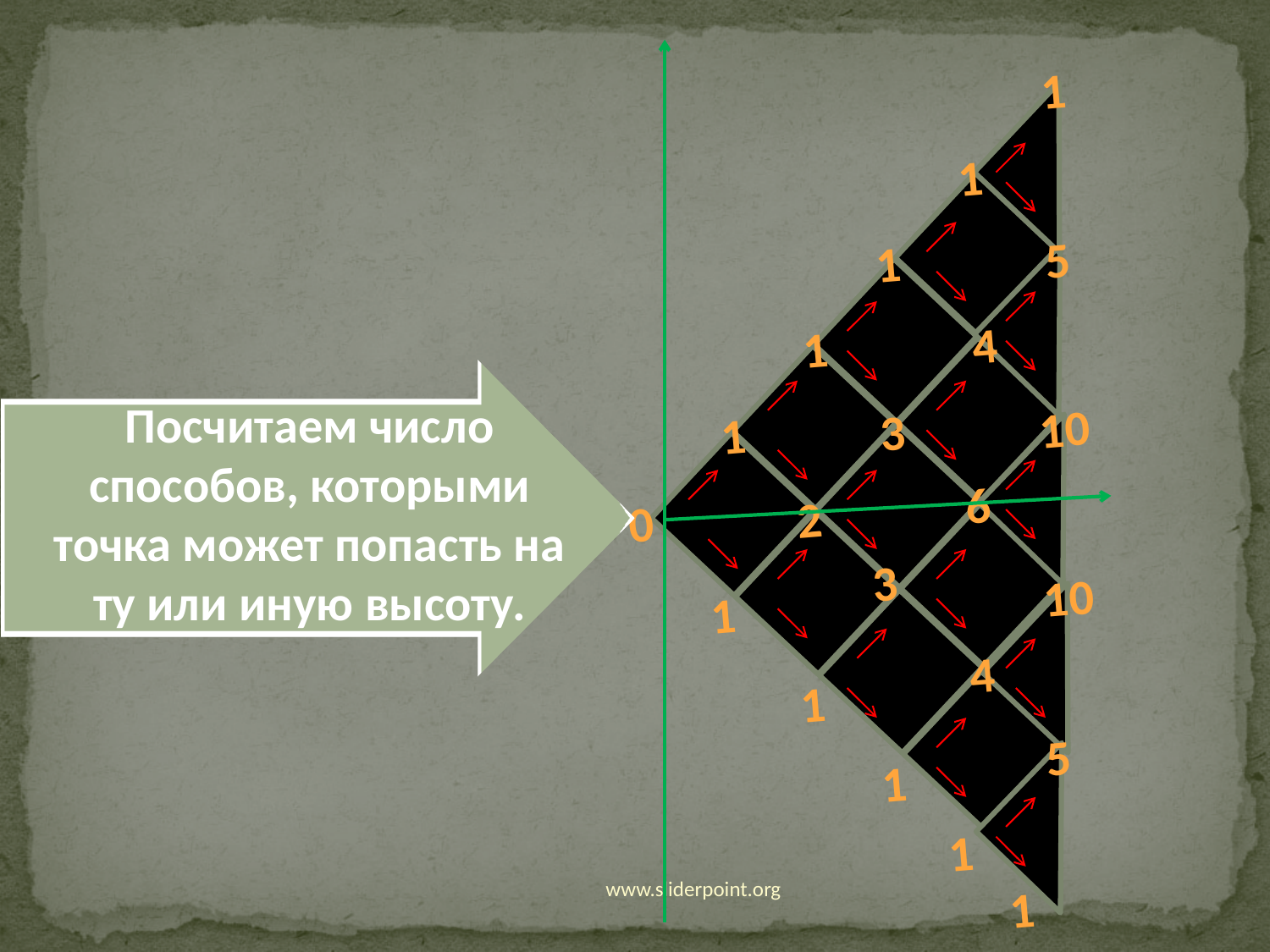

Посчитаем число способов, которыми точка может попасть на ту или иную высоту.

1

1
1
5
1
4
1
3
10
0
2
6
3
1
10
4
1
5
1
1
1
#
www.sliderpoint.org